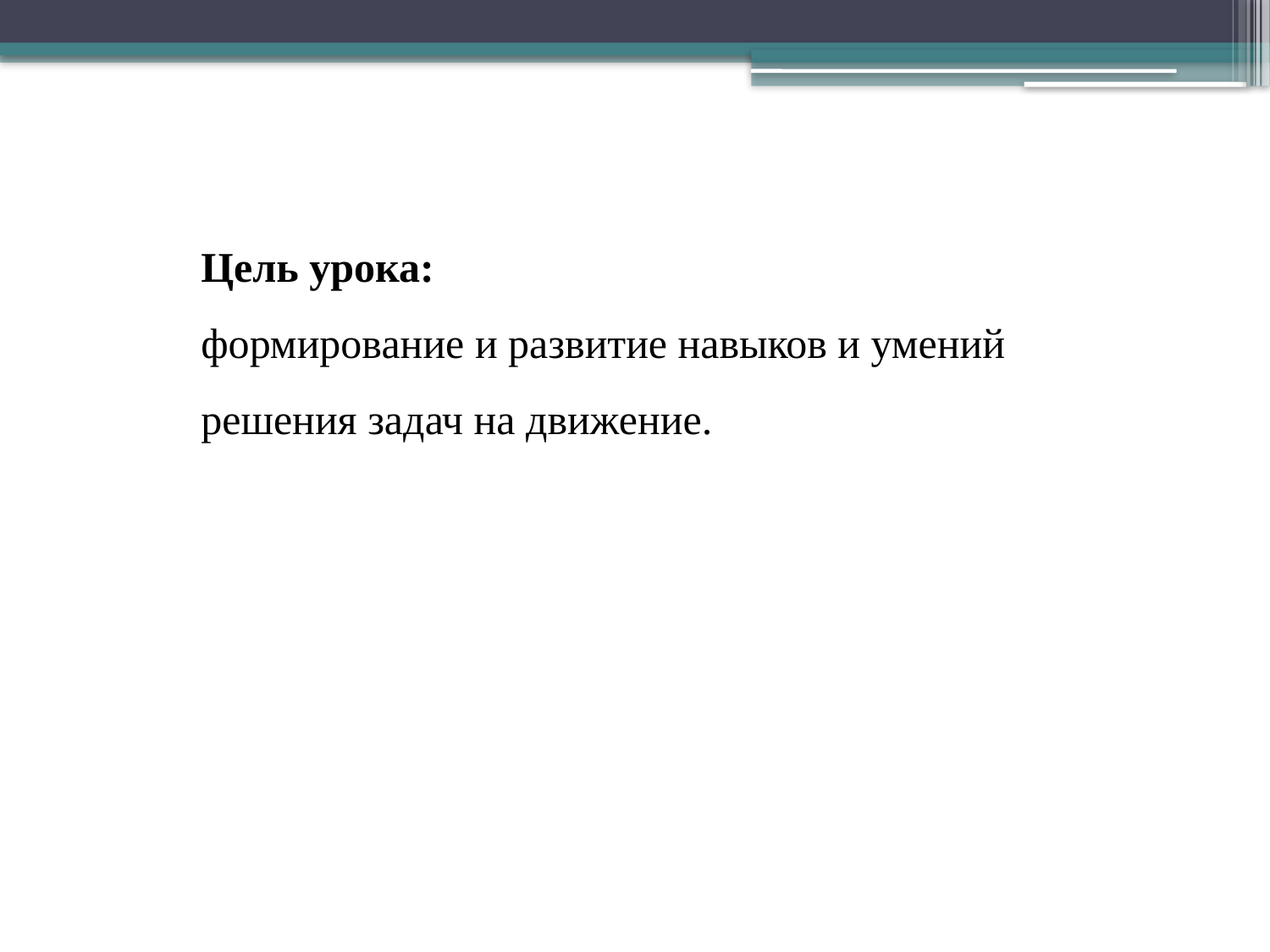

Цель урока:
формирование и развитие навыков и умений решения задач на движение.